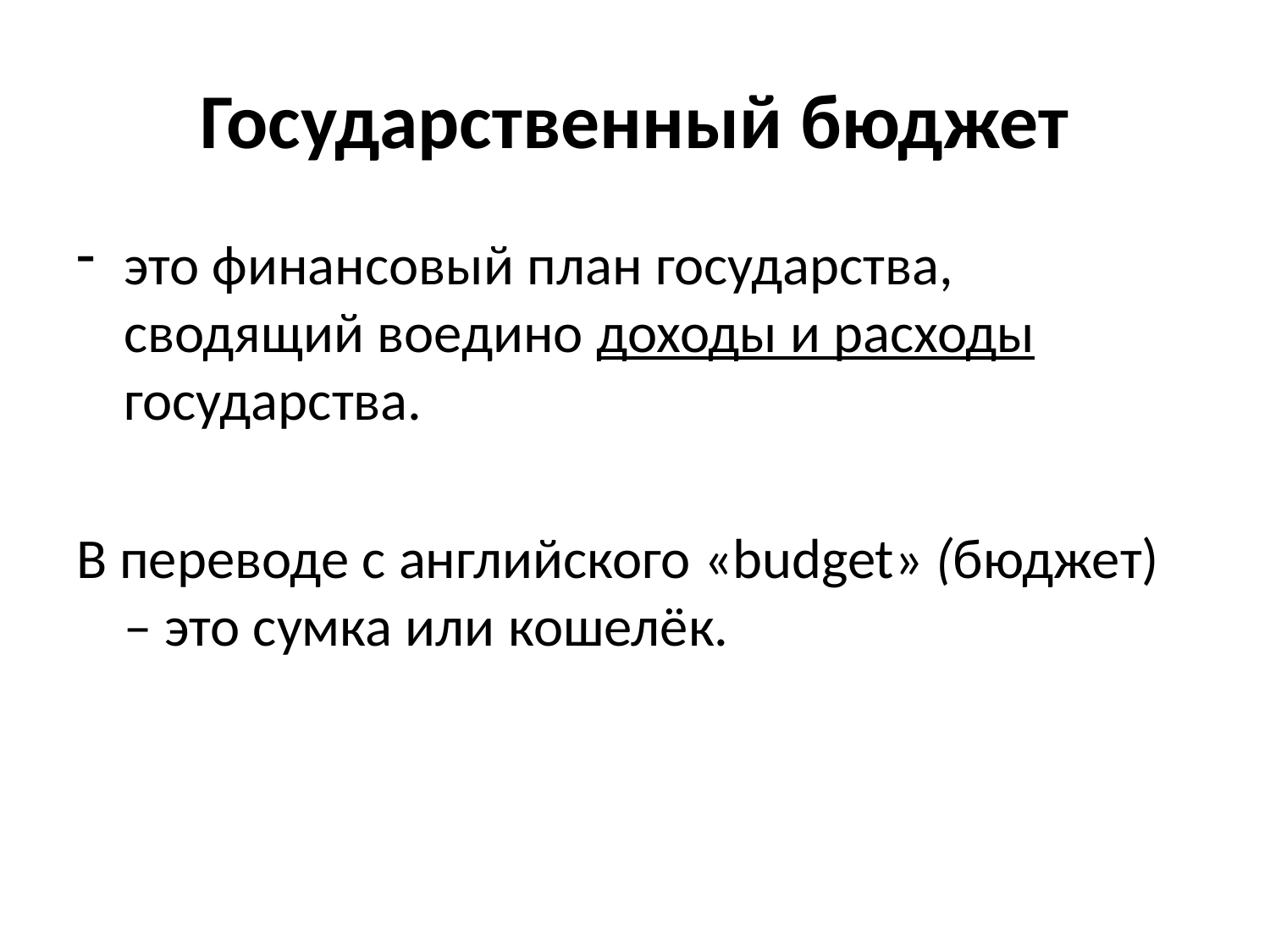

# Государственный бюджет
это финансовый план государства, сводящий воедино доходы и расходы государства.

В переводе с английского «budget» (бюджет) – это сумка или кошелёк.